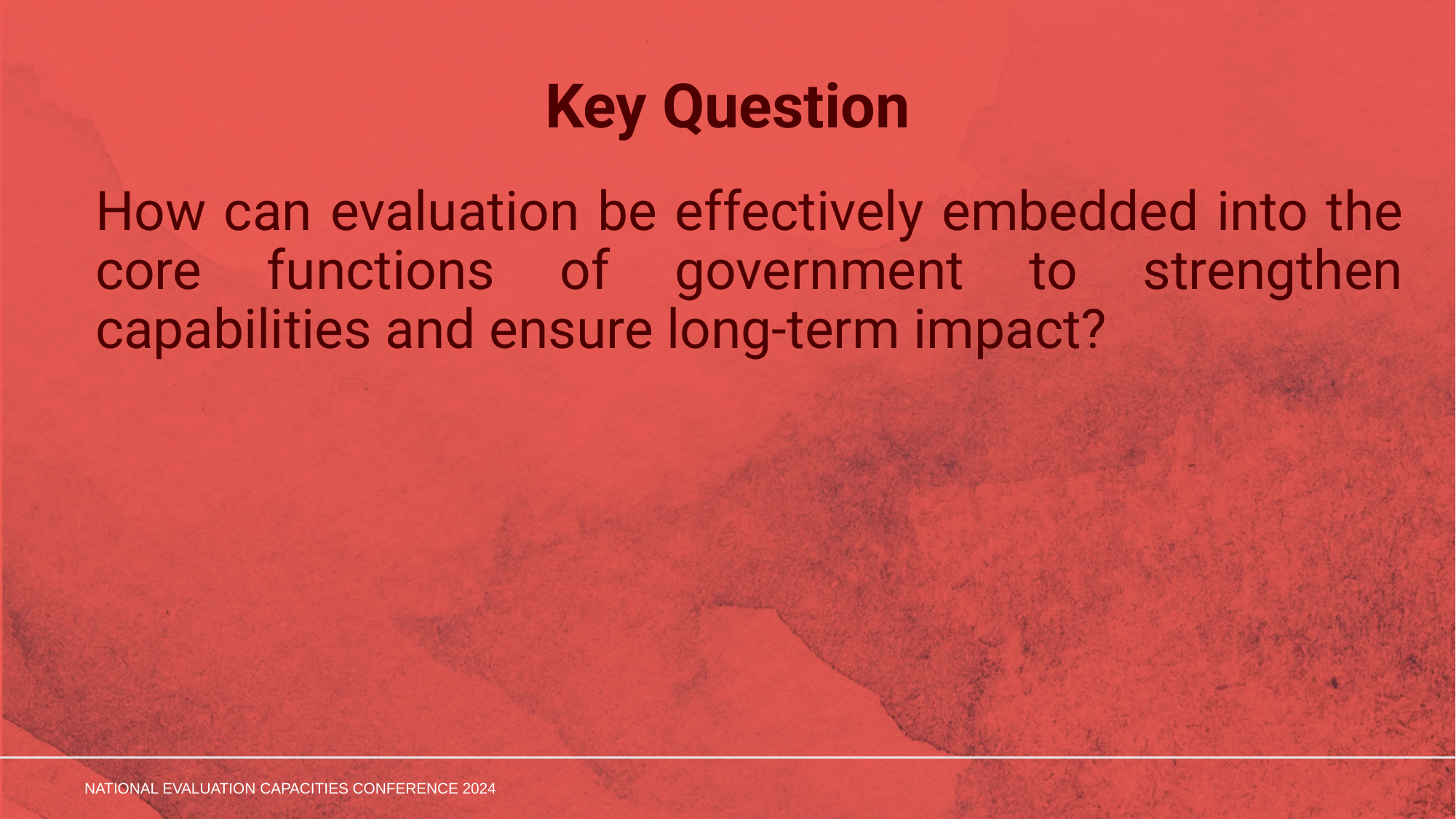

# Key Question
How can evaluation be effectively embedded into the core functions of government to strengthen capabilities and ensure long-term impact?